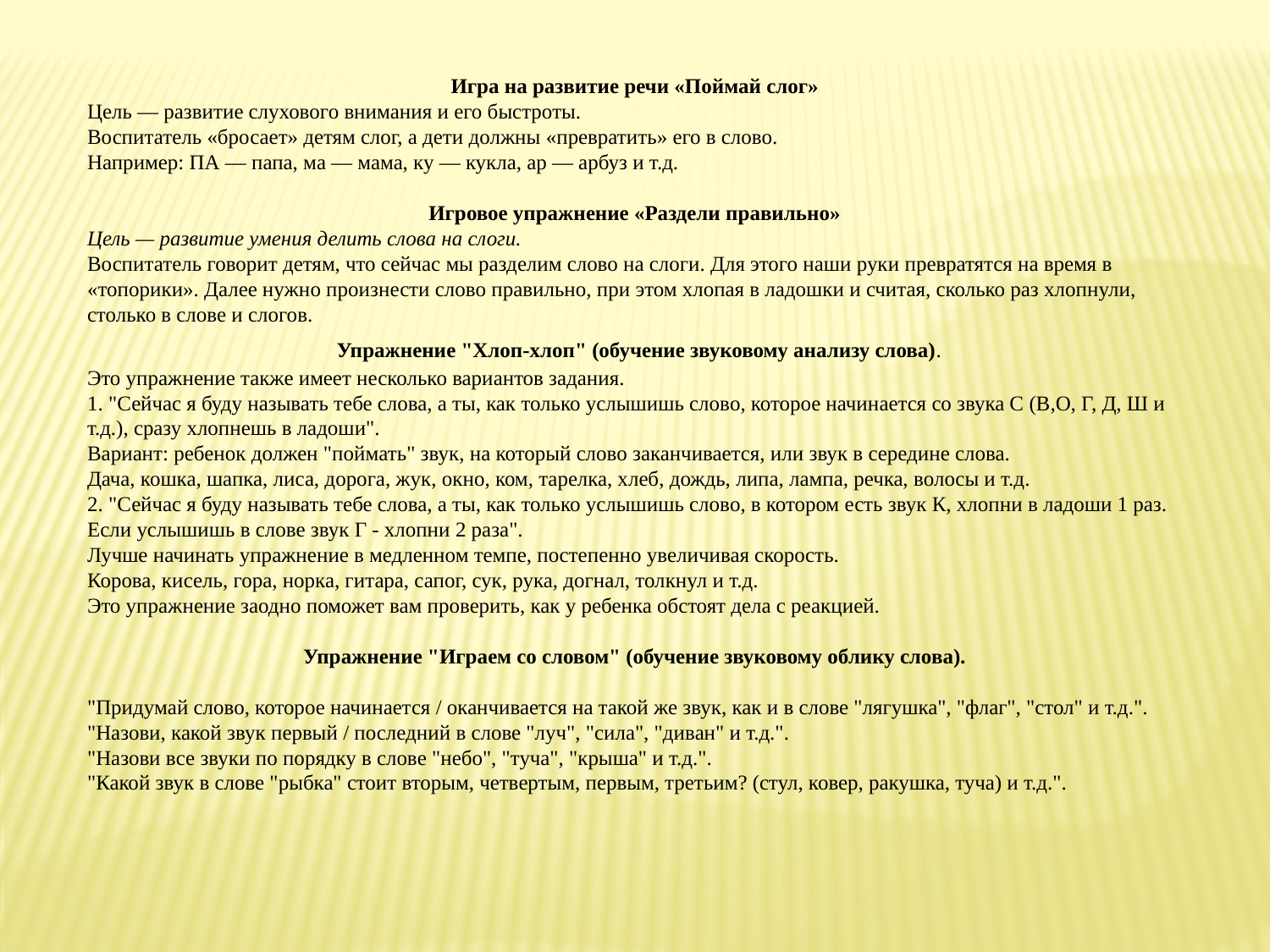

Игра на развитие речи «Поймай слог»
Цель — развитие слухового внимания и его быстроты.
Воспитатель «бросает» детям слог, а дети должны «превратить» его в слово.
Например: ПА — папа, ма — мама, ку — кукла, ар — арбуз и т.д.

Игровое упражнение «Раздели правильно»
Цель — развитие умения делить слова на слоги.
Воспитатель говорит детям, что сейчас мы разделим слово на слоги. Для этого наши руки превратятся на время в «топорики». Далее нужно произнести слово правильно, при этом хлопая в ладошки и считая, сколько раз хлопнули, столько в слове и слогов.
 Упражнение "Хлоп-хлоп" (обучение звуковому анализу слова).
Это упражнение также имеет несколько вариантов задания.
1. "Сейчас я буду называть тебе слова, а ты, как только услышишь слово, которое начинается со звука С (В,О, Г, Д, Ш и т.д.), сразу хлопнешь в ладоши".
Вариант: ребенок должен "поймать" звук, на который слово заканчивается, или звук в середине слова.
Дача, кошка, шапка, лиса, дорога, жук, окно, ком, тарелка, хлеб, дождь, липа, лампа, речка, волосы и т.д.
2. "Сейчас я буду называть тебе слова, а ты, как только услышишь слово, в котором есть звук К, хлопни в ладоши 1 раз. Если услышишь в слове звук Г - хлопни 2 раза".
Лучше начинать упражнение в медленном темпе, постепенно увеличивая скорость.
Корова, кисель, гора, норка, гитара, сапог, сук, рука, догнал, толкнул и т.д.
Это упражнение заодно поможет вам проверить, как у ребенка обстоят дела с реакцией.

Упражнение "Играем со словом" (обучение звуковому облику слова).

"Придумай слово, которое начинается / оканчивается на такой же звук, как и в слове "лягушка", "флаг", "стол" и т.д.".
"Назови, какой звук первый / последний в слове "луч", "сила", "диван" и т.д.".
"Назови все звуки по порядку в слове "небо", "туча", "крыша" и т.д.".
"Какой звук в слове "рыбка" стоит вторым, четвертым, первым, третьим? (стул, ковер, ракушка, туча) и т.д.".